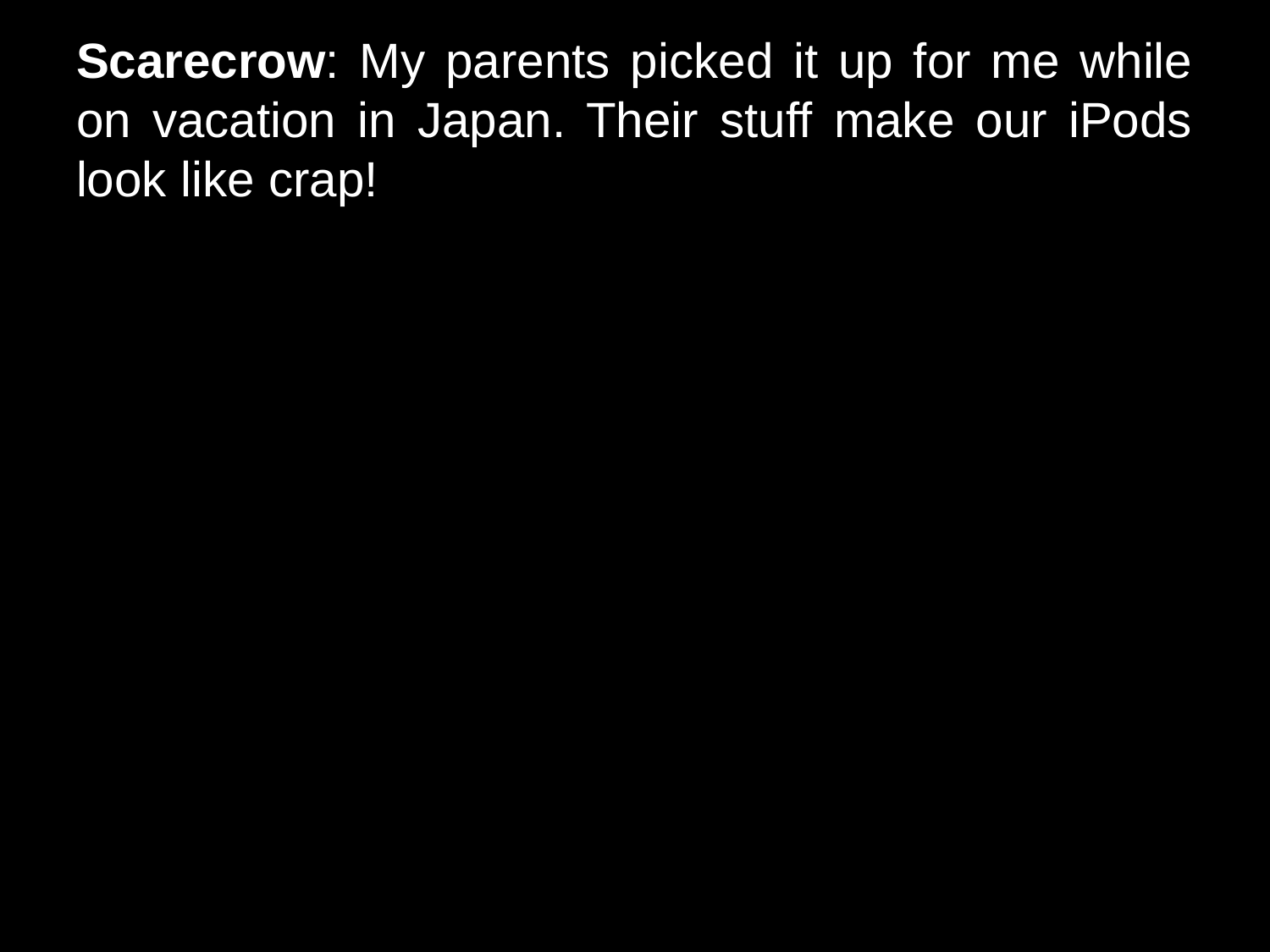

# Scarecrow: My parents picked it up for me while on vacation in Japan. Their stuff make our iPods look like crap!